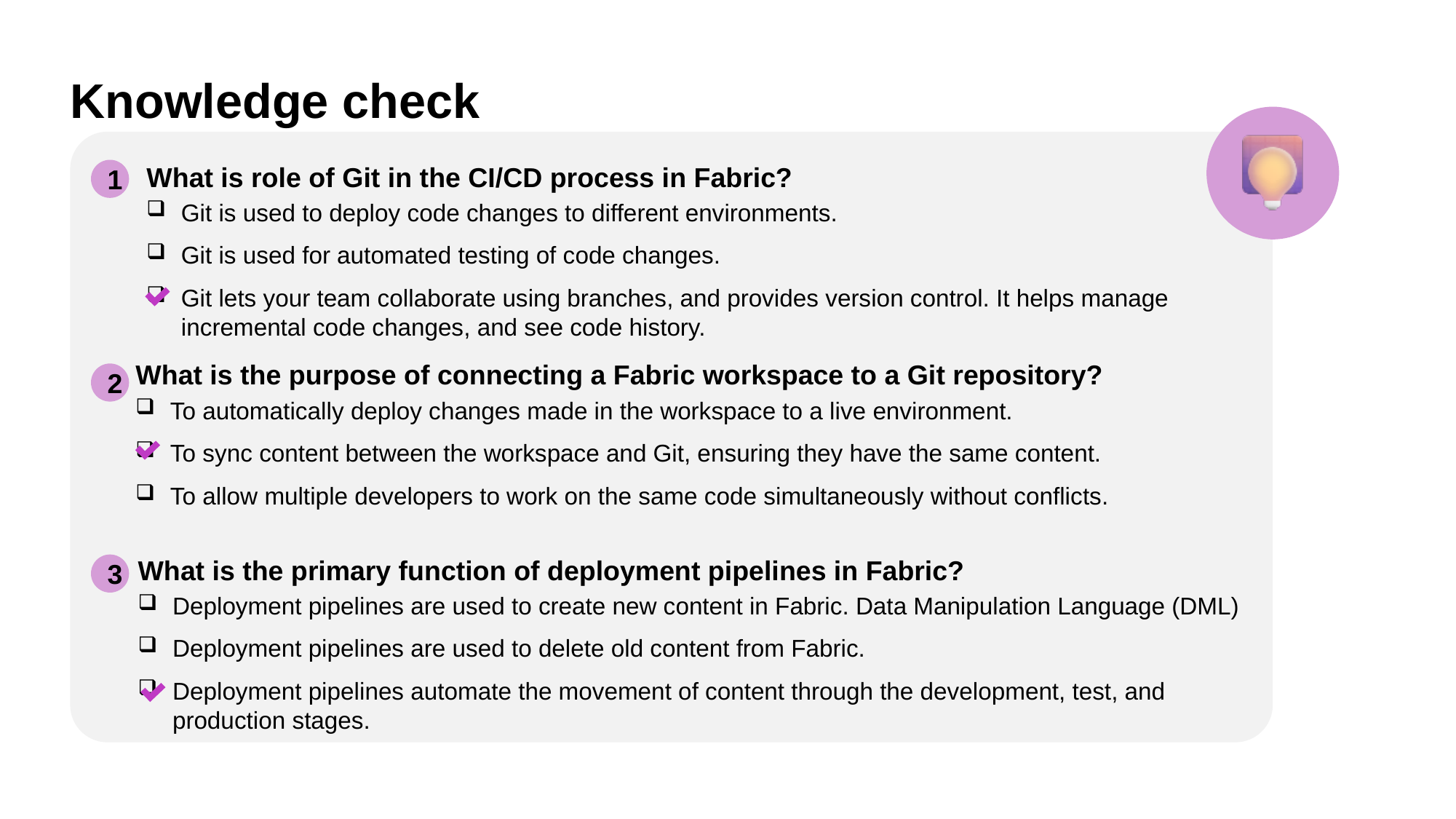

# Knowledge check
1
What is role of Git in the CI/CD process in Fabric?
Git is used to deploy code changes to different environments.
Git is used for automated testing of code changes.
Git lets your team collaborate using branches, and provides version control. It helps manage incremental code changes, and see code history.

What is the purpose of connecting a Fabric workspace to a Git repository?
To automatically deploy changes made in the workspace to a live environment.
To sync content between the workspace and Git, ensuring they have the same content.
To allow multiple developers to work on the same code simultaneously without conflicts.
2

3
What is the primary function of deployment pipelines in Fabric?
Deployment pipelines are used to create new content in Fabric. Data Manipulation Language (DML)
Deployment pipelines are used to delete old content from Fabric.
Deployment pipelines automate the movement of content through the development, test, and production stages.